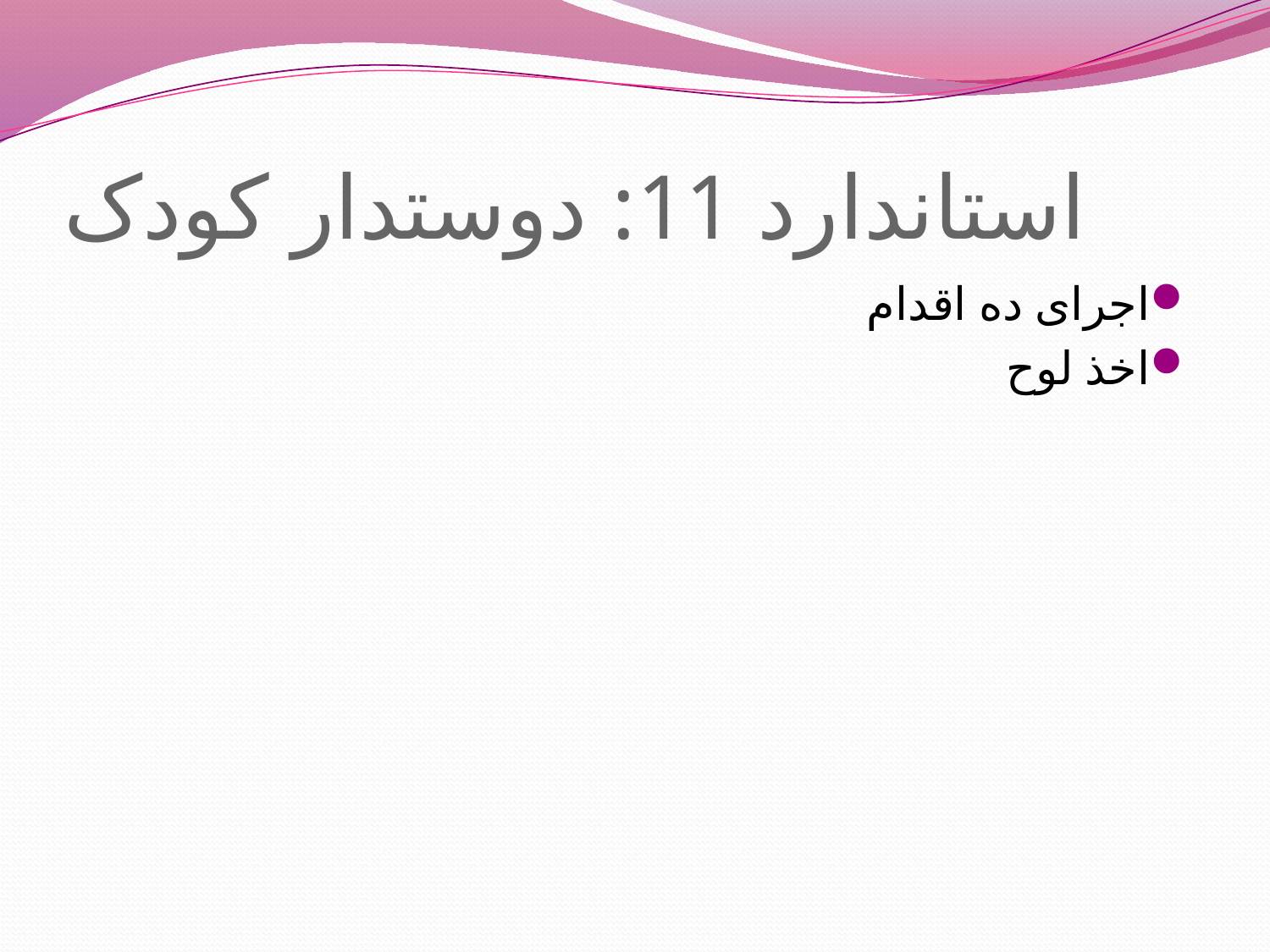

# استاندارد 11: دوستدار کودک
اجرای ده اقدام
اخذ لوح